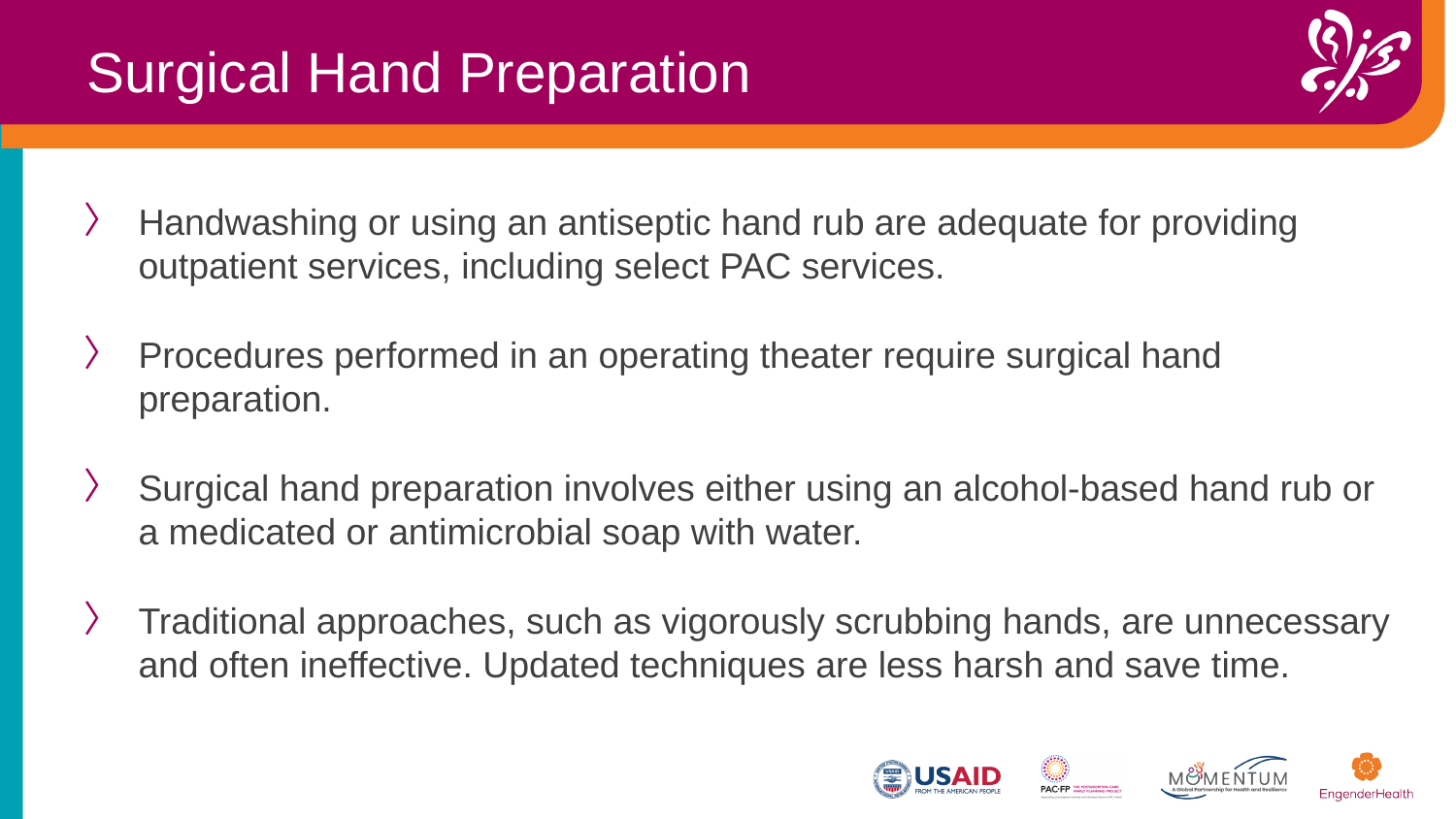

Surgical Hand Preparation
Handwashing or using an antiseptic hand rub are adequate for providing outpatient services, including select PAC services.​
Procedures performed in an operating theater require surgical hand preparation.​
Surgical hand preparation involves either using an alcohol-based hand rub or a medicated or antimicrobial soap with water.
Traditional approaches, such as vigorously scrubbing hands, are unnecessary and often ineffective. Updated techniques are less harsh and save time.
  ​